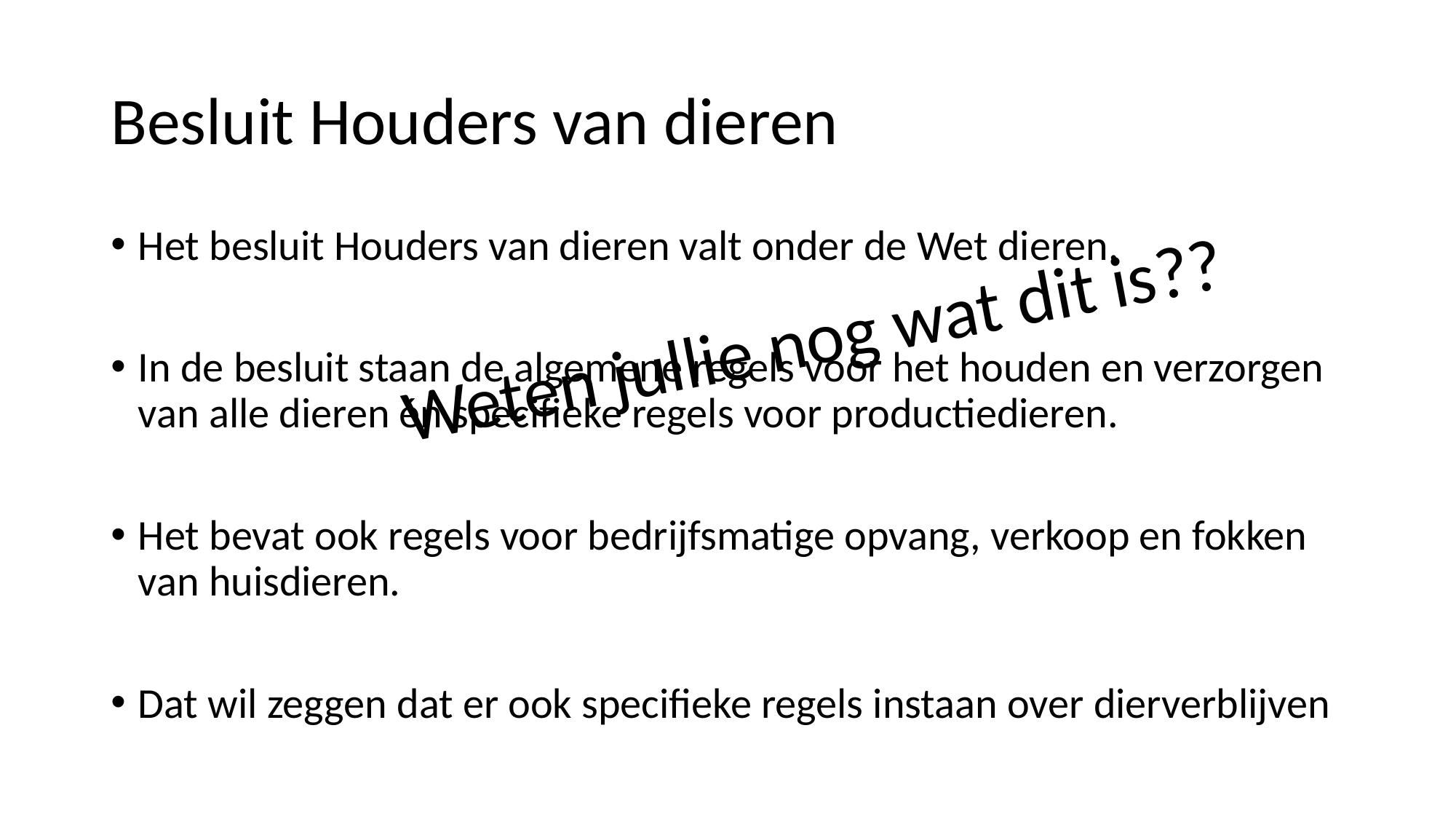

# Besluit Houders van dieren
Het besluit Houders van dieren valt onder de Wet dieren.

In de besluit staan de algemene regels voor het houden en verzorgen van alle dieren én specifieke regels voor productiedieren.

Het bevat ook regels voor bedrijfsmatige opvang, verkoop en fokken van huisdieren.

Dat wil zeggen dat er ook specifieke regels instaan over dierverblijven

Weten jullie nog wat dit is??